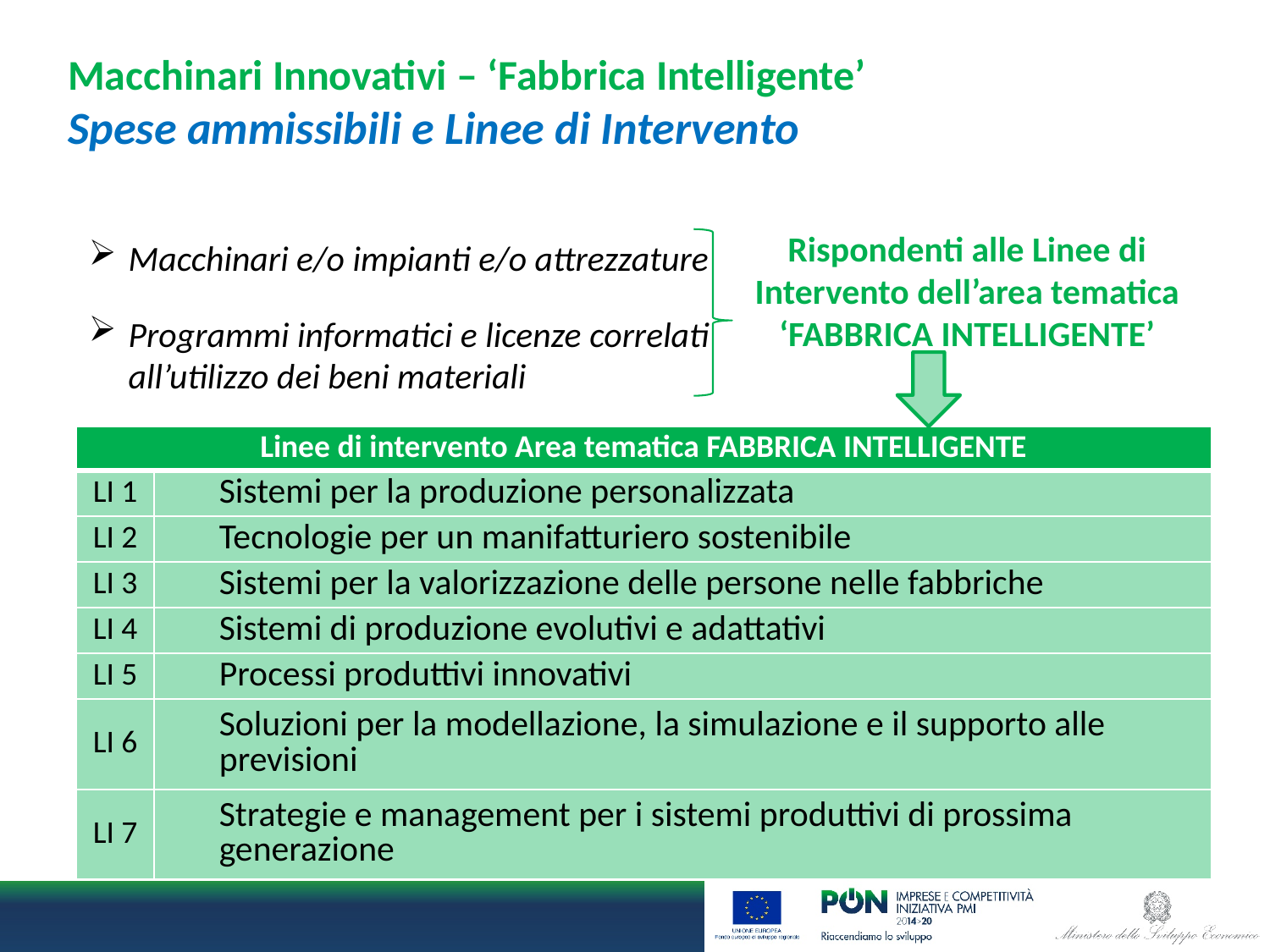

# Macchinari Innovativi – ‘Fabbrica Intelligente’ Spese ammissibili e Linee di Intervento
Rispondenti alle Linee di Intervento dell’area tematica ‘FABBRICA INTELLIGENTE’
Macchinari e/o impianti e/o attrezzature

Programmi informatici e licenze correlati all’utilizzo dei beni materiali

| Linee di intervento Area tematica FABBRICA INTELLIGENTE |  |
| --- | --- |
| LI 1 | Sistemi per la produzione personalizzata |
| LI 2 | Tecnologie per un manifatturiero sostenibile |
| LI 3 | Sistemi per la valorizzazione delle persone nelle fabbriche |
| LI 4 | Sistemi di produzione evolutivi e adattativi |
| LI 5 | Processi produttivi innovativi |
| LI 6 | Soluzioni per la modellazione, la simulazione e il supporto alle previsioni |
| LI 7 | Strategie e management per i sistemi produttivi di prossima generazione |